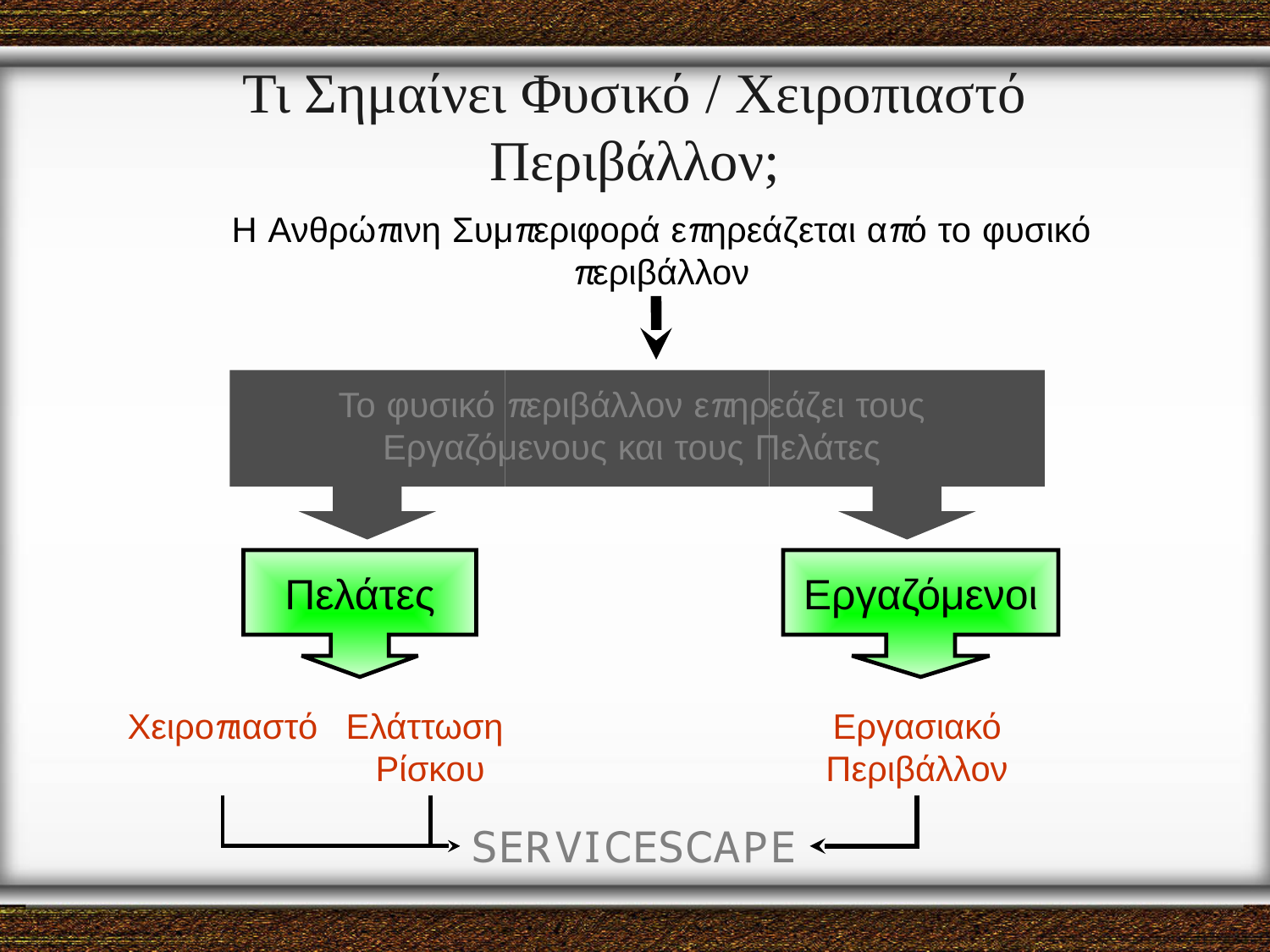

Τι Σημαίνει Φυσικό / Χειροπιαστό Περιβάλλον;
Η Ανθρώπινη Συμπεριφορά επηρεάζεται από το φυσικό περιβάλλον

Το φυσικό περιβάλλον επηρεάζει τους
Εργαζόμενους και τους Πελάτες
Πελάτες
Εργαζόμενοι
Χειροπιαστό

Ελάττωση
Ρίσκου
Εργασιακό
Περιβάλλον
SERVICESCAPE